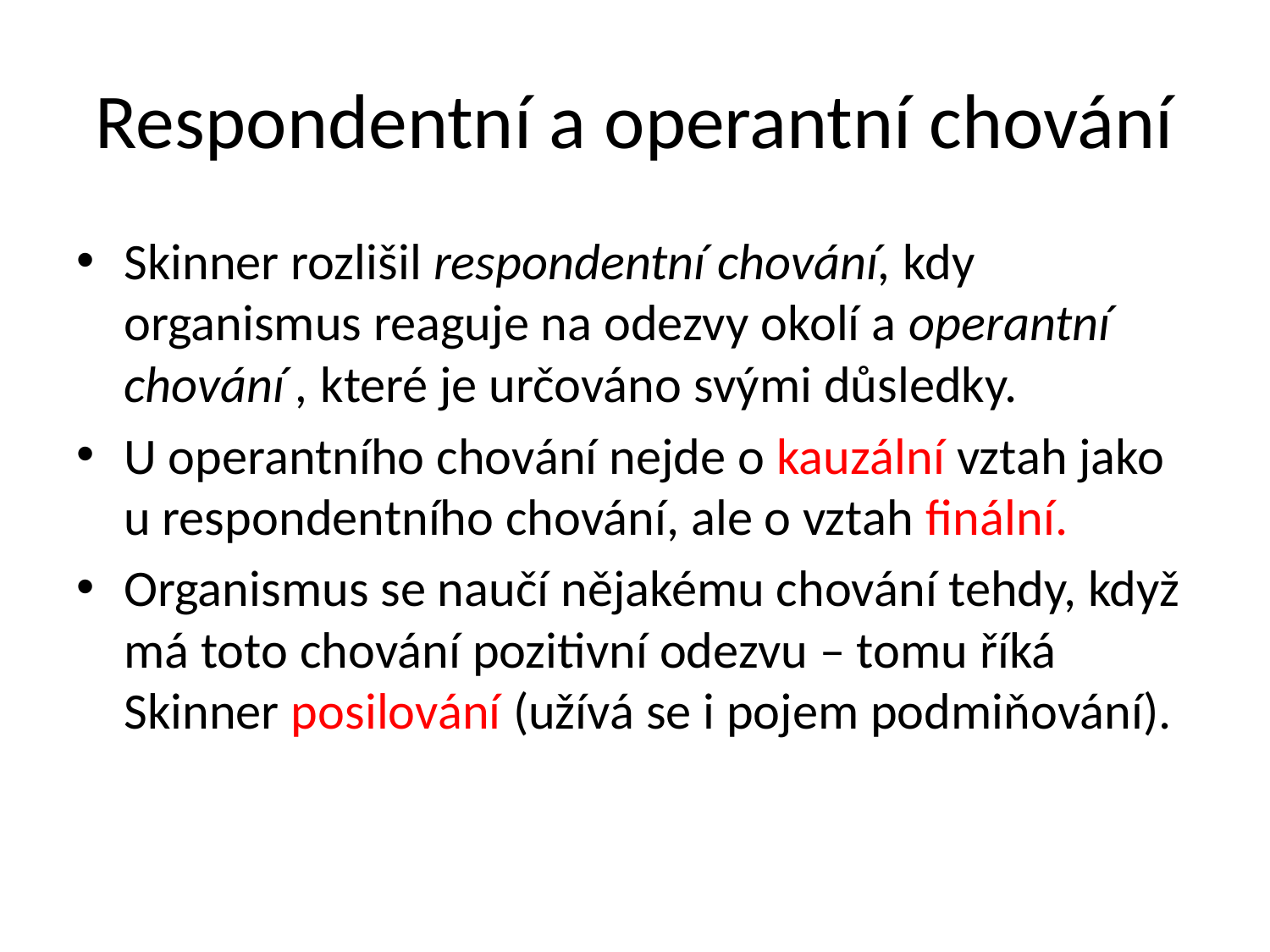

# Respondentní a operantní chování
Skinner rozlišil respondentní chování, kdy organismus reaguje na odezvy okolí a operantní chování , které je určováno svými důsledky.
U operantního chování nejde o kauzální vztah jako u respondentního chování, ale o vztah finální.
Organismus se naučí nějakému chování tehdy, když má toto chování pozitivní odezvu – tomu říká Skinner posilování (užívá se i pojem podmiňování).